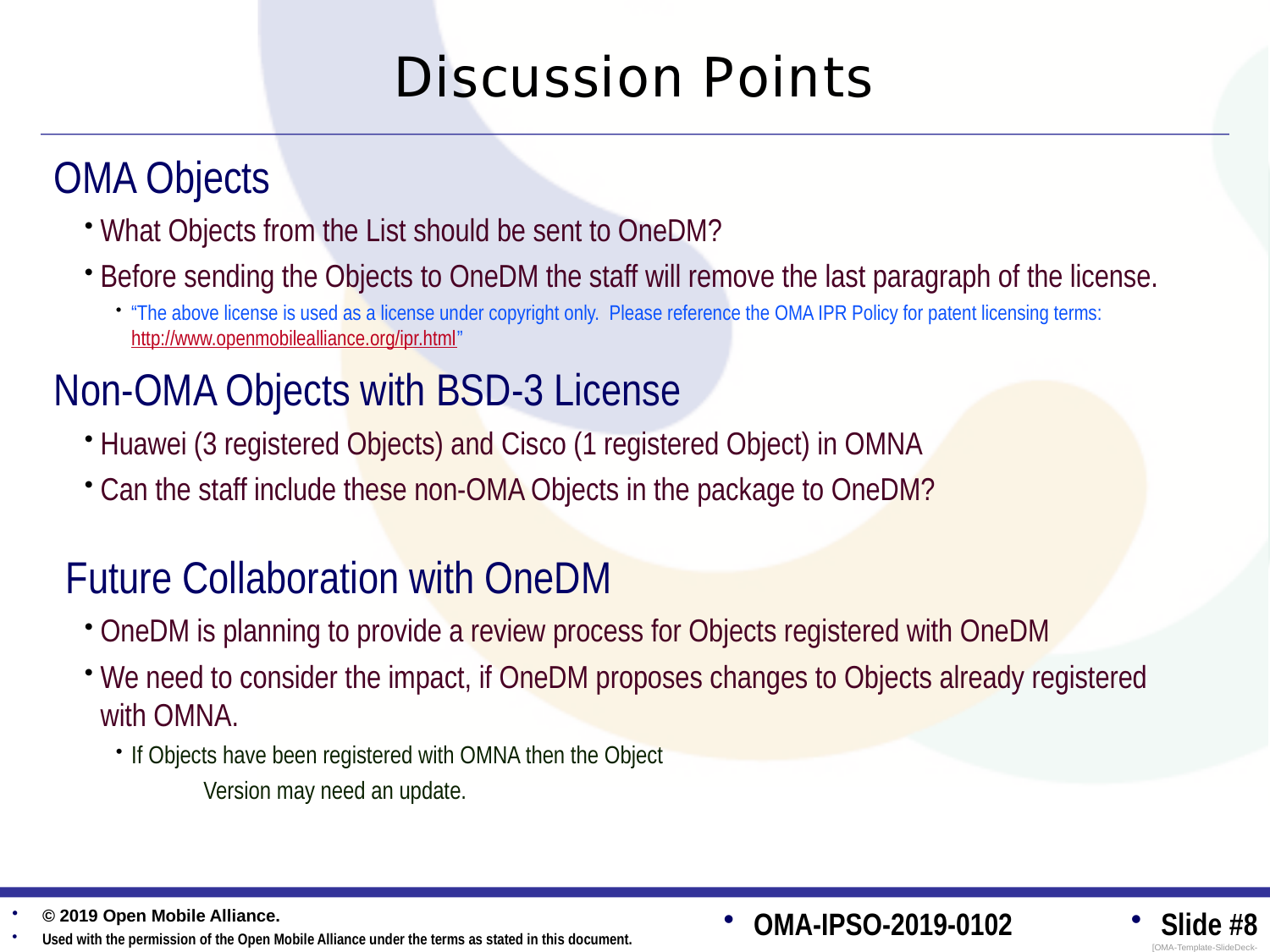

# Discussion Points
OMA Objects
What Objects from the List should be sent to OneDM?
Before sending the Objects to OneDM the staff will remove the last paragraph of the license.
“The above license is used as a license under copyright only.  Please reference the OMA IPR Policy for patent licensing terms: http://www.openmobilealliance.org/ipr.html”
Non-OMA Objects with BSD-3 License
Huawei (3 registered Objects) and Cisco (1 registered Object) in OMNA
Can the staff include these non-OMA Objects in the package to OneDM?

Future Collaboration with OneDM
OneDM is planning to provide a review process for Objects registered with OneDM
We need to consider the impact, if OneDM proposes changes to Objects already registered with OMNA.
If Objects have been registered with OMNA then the Object
   Version may need an update.